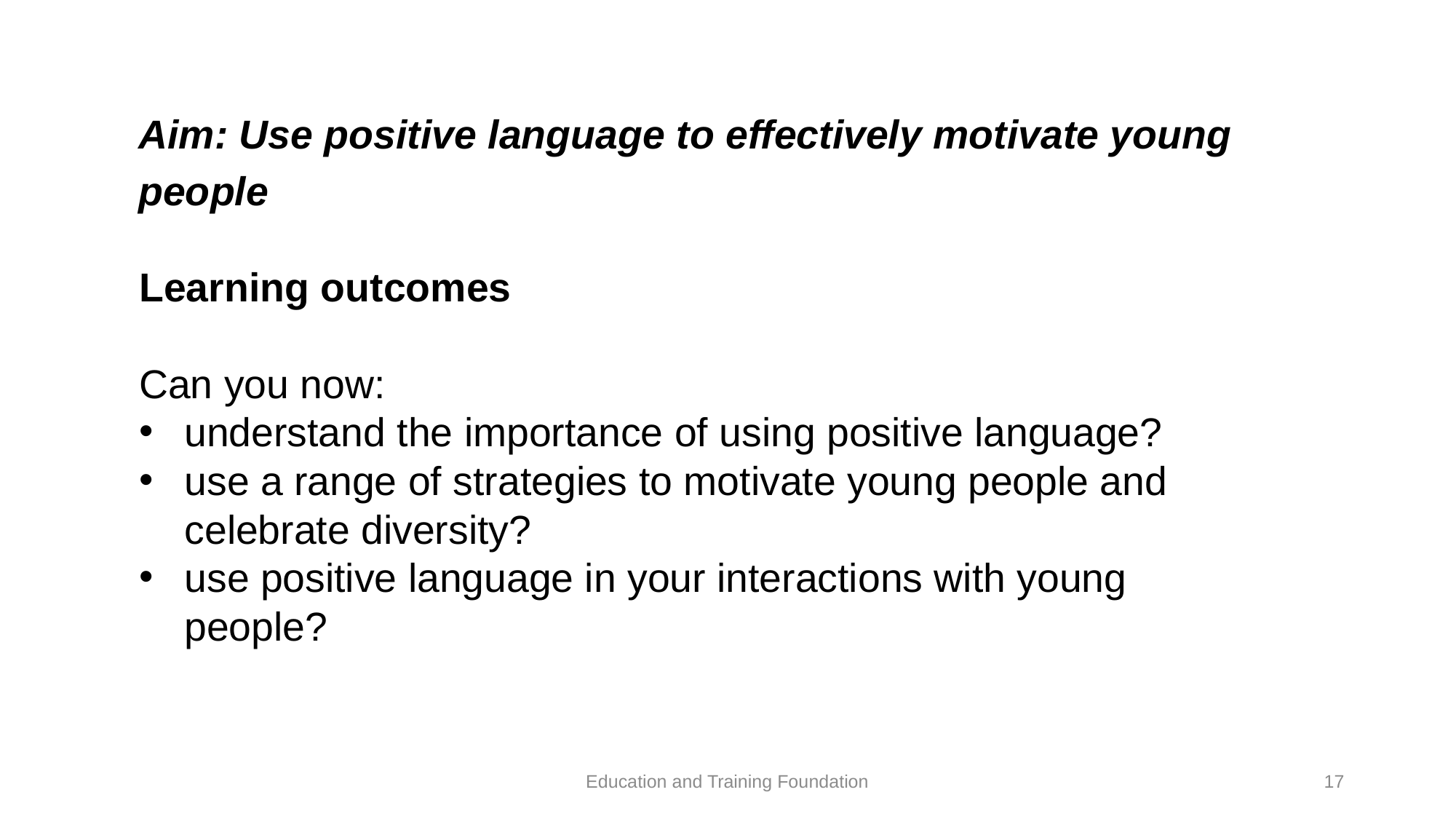

#
Aim: Use positive language to effectively motivate young people
Learning outcomes

Can you now:
understand the importance of using positive language?
use a range of strategies to motivate young people and celebrate diversity?
use positive language in your interactions with young people?
Education and Training Foundation
17